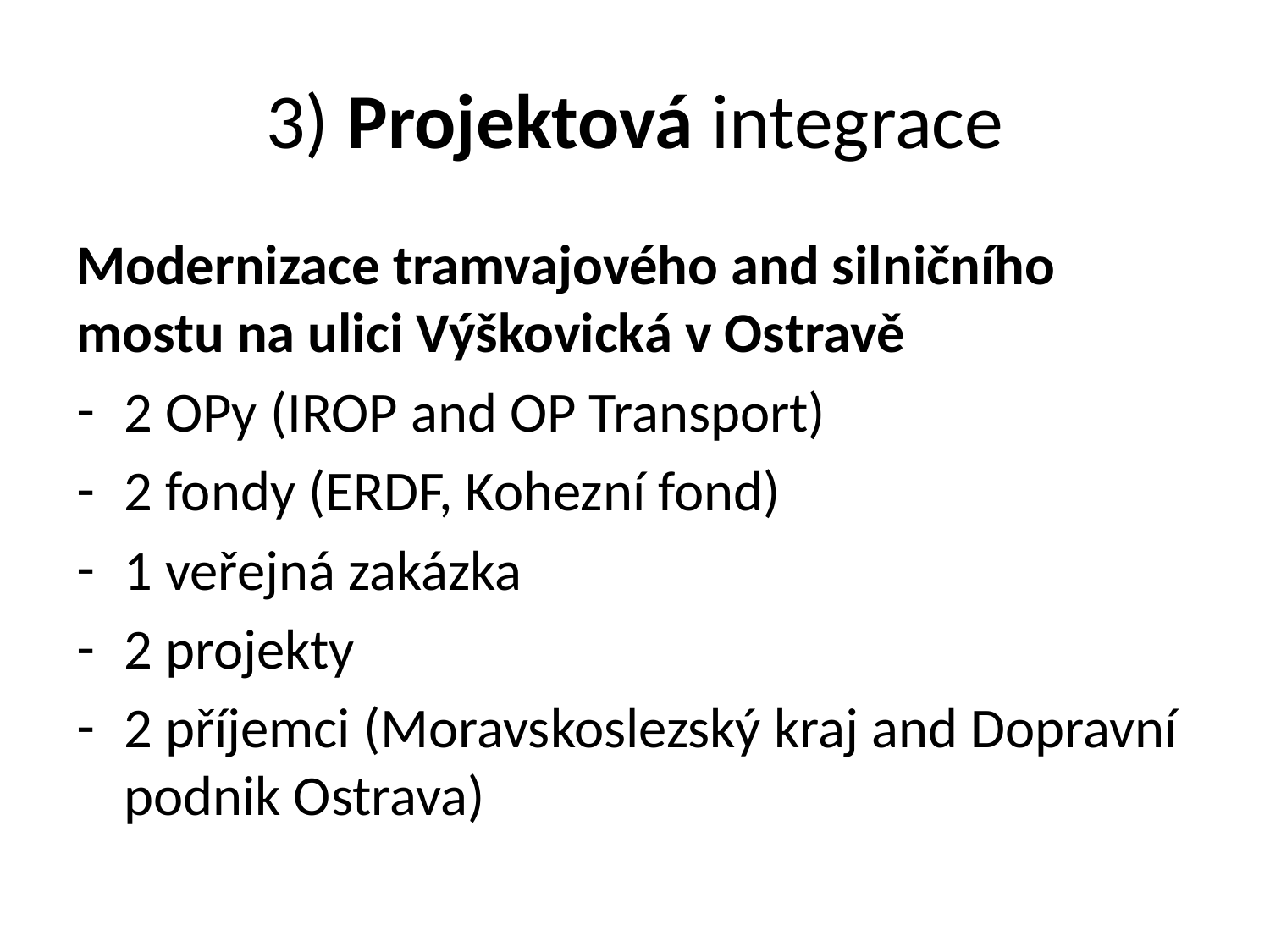

# 3) Projektová integrace
Modernizace tramvajového and silničního mostu na ulici Výškovická v Ostravě
2 OPy (IROP and OP Transport)
2 fondy (ERDF, Kohezní fond)
1 veřejná zakázka
2 projekty
2 příjemci (Moravskoslezský kraj and Dopravní podnik Ostrava)